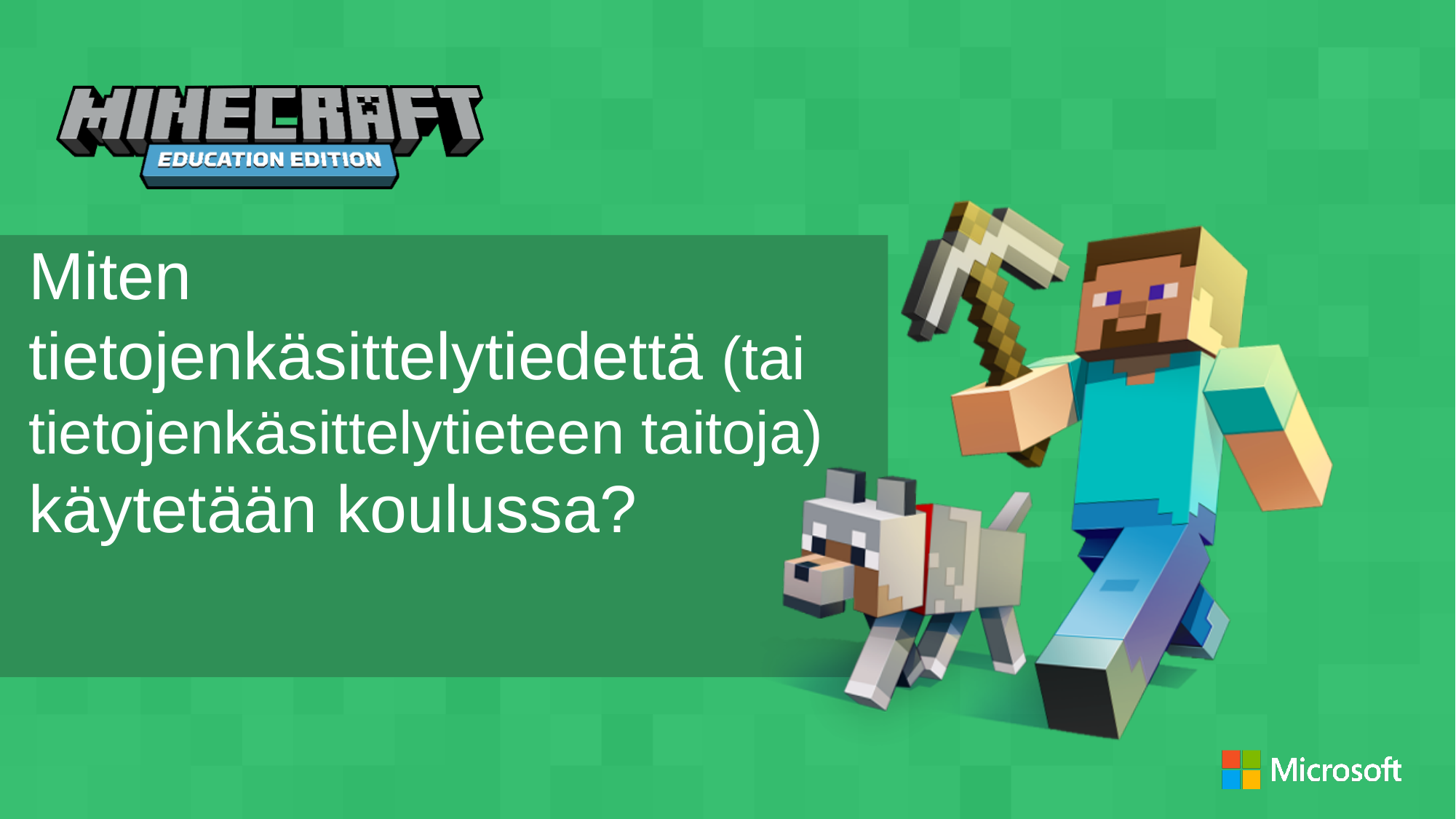

Miten tietojenkäsittelytiedettä (tai tietojenkäsittelytieteen taitoja) käytetään koulussa?